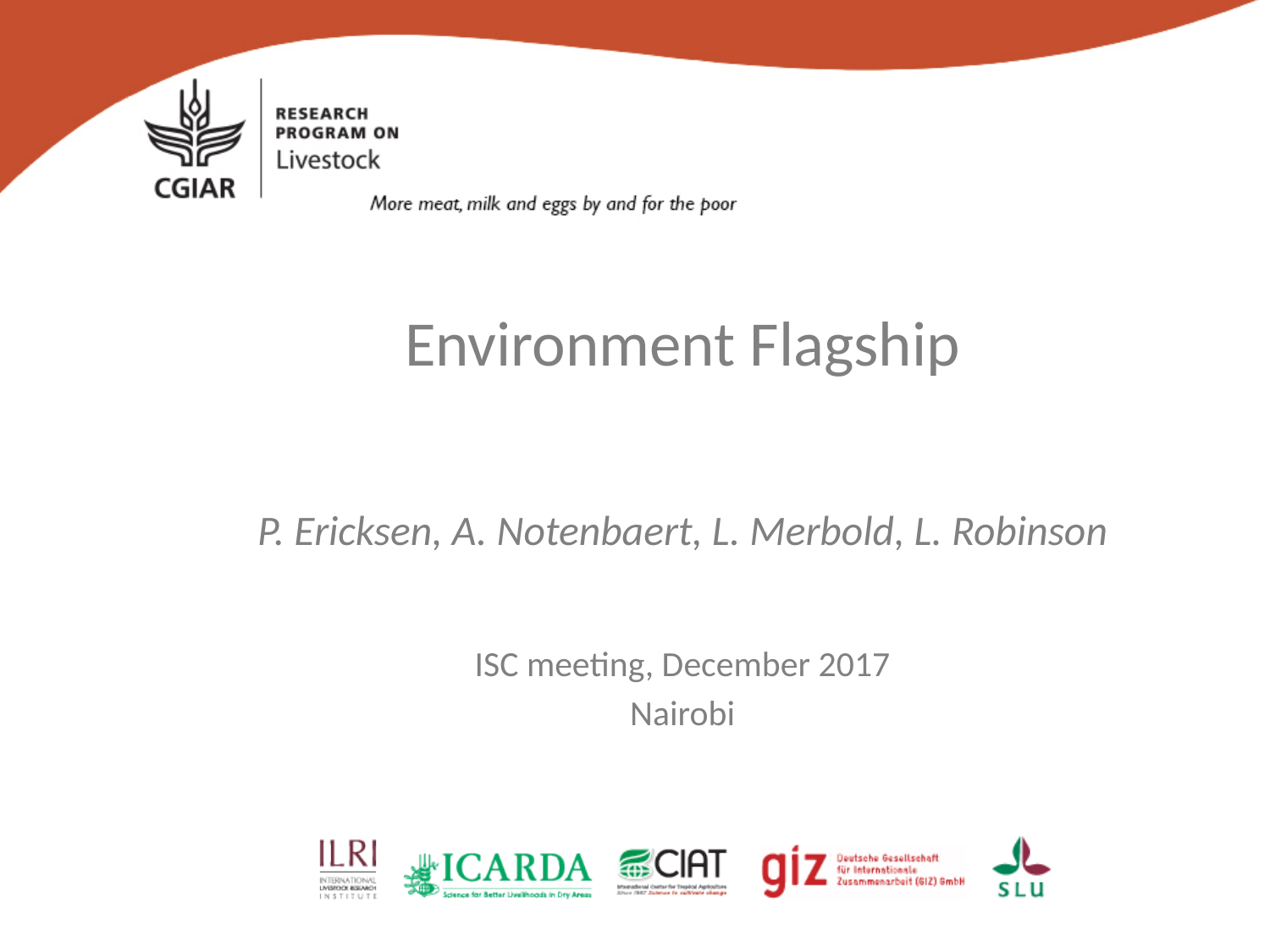

Environment Flagship
P. Ericksen, A. Notenbaert, L. Merbold, L. Robinson
ISC meeting, December 2017
Nairobi